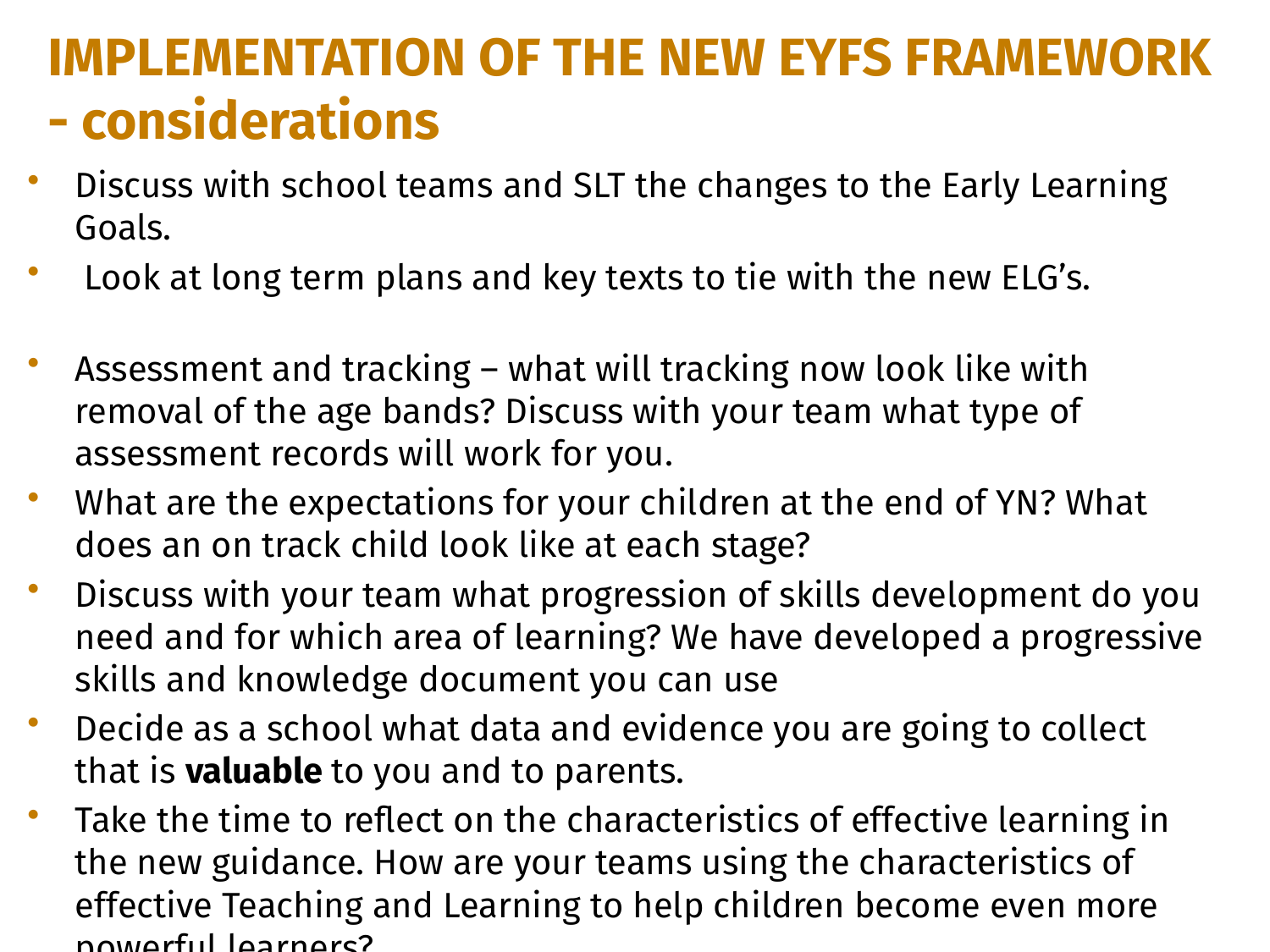

# IMPLEMENTATION OF THE NEW EYFS FRAMEWORK  - considerations
Discuss with school teams and SLT the changes to the Early Learning Goals.
 Look at long term plans and key texts to tie with the new ELG’s.
Assessment and tracking – what will tracking now look like with removal of the age bands? Discuss with your team what type of assessment records will work for you.
What are the expectations for your children at the end of YN? What does an on track child look like at each stage?
Discuss with your team what progression of skills development do you need and for which area of learning? We have developed a progressive skills and knowledge document you can use
Decide as a school what data and evidence you are going to collect that is valuable to you and to parents.
Take the time to reflect on the characteristics of effective learning in the new guidance. How are your teams using the characteristics of effective Teaching and Learning to help children become even more powerful learners?